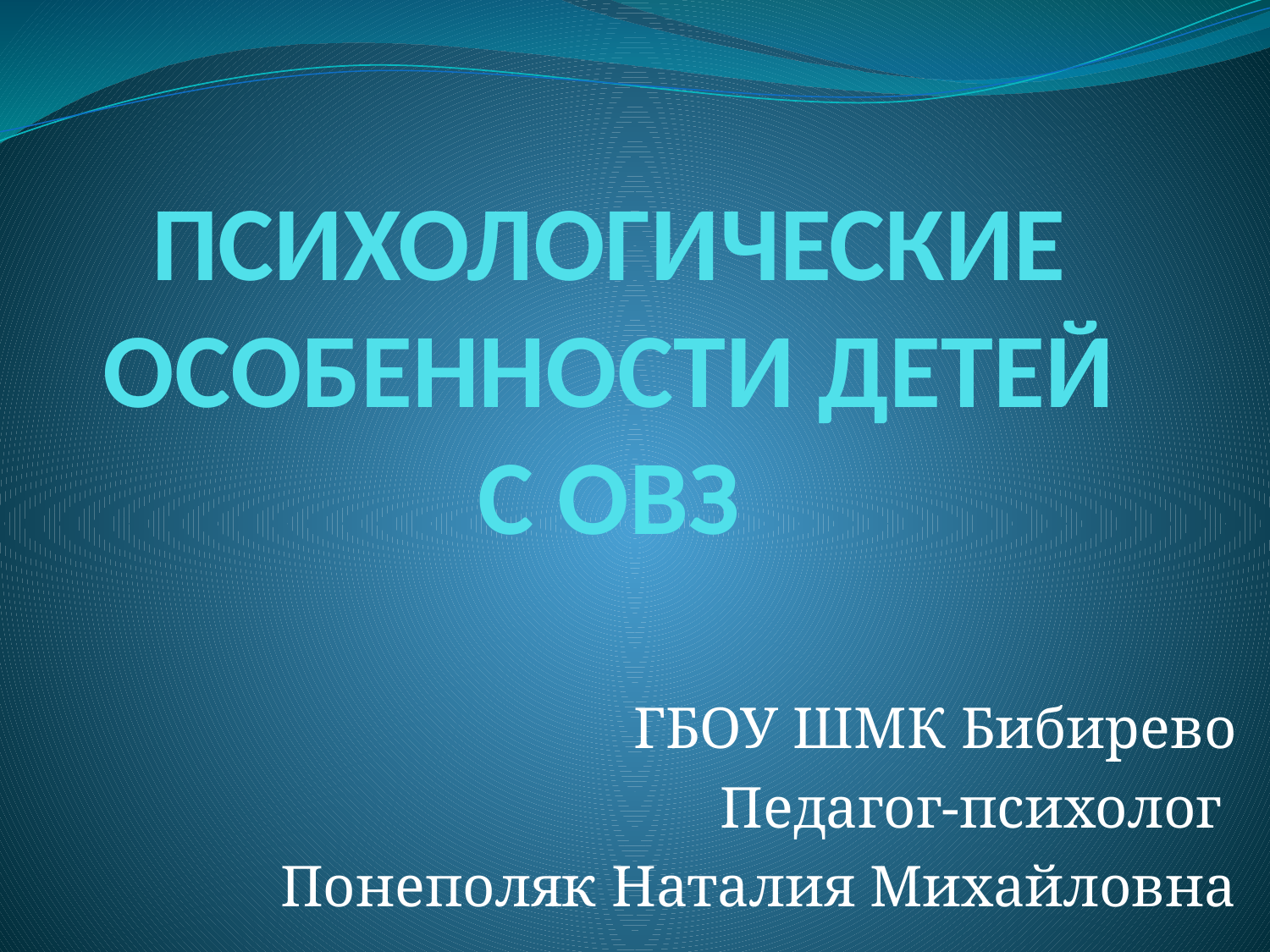

# ПСИХОЛОГИЧЕСКИЕ ОСОБЕННОСТИ ДЕТЕЙ С ОВЗ
ГБОУ ШМК Бибирево
Педагог-психолог
Понеполяк Наталия Михайловна